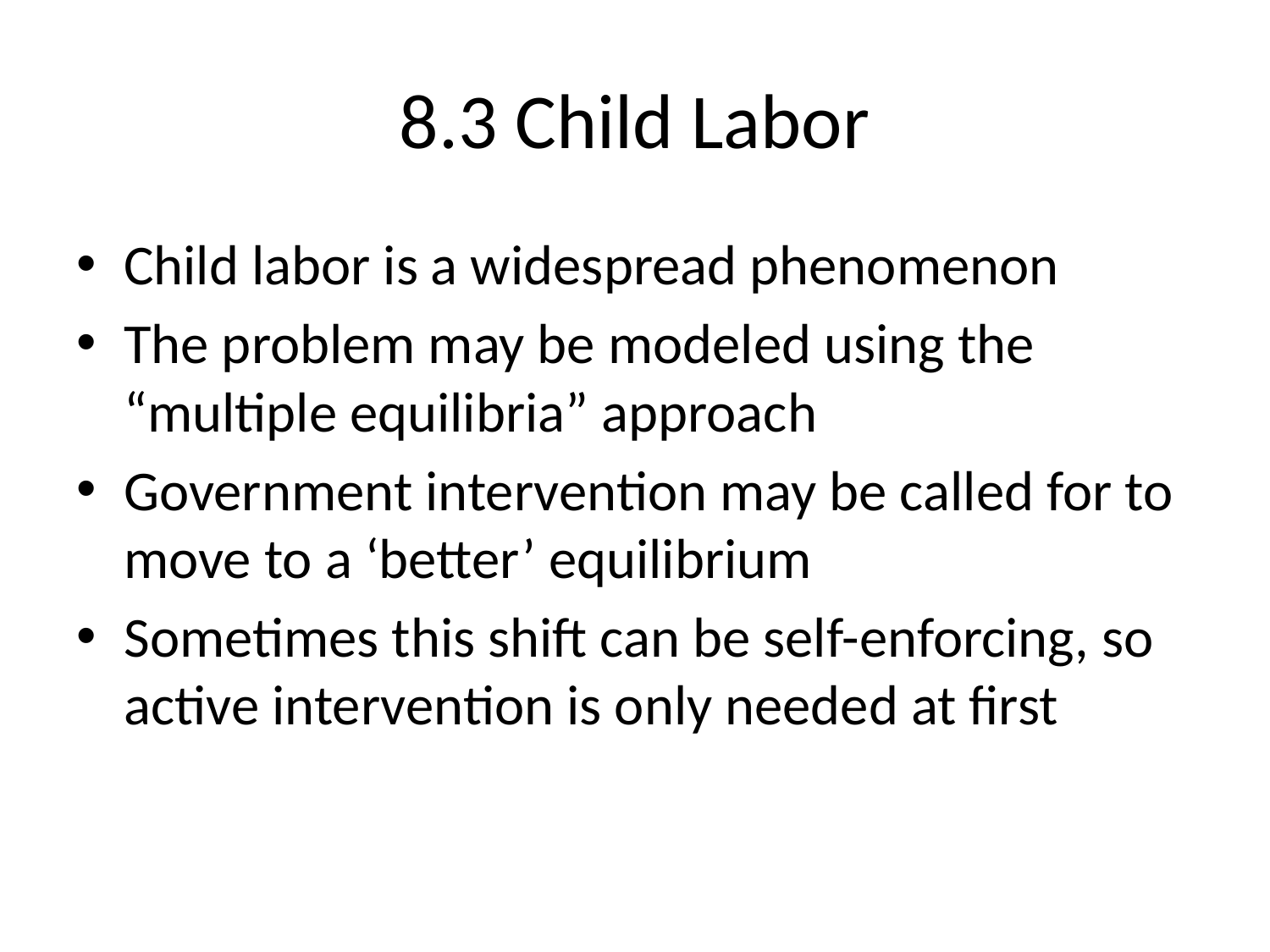

8.3 Child Labor
Child labor is a widespread phenomenon
The problem may be modeled using the “multiple equilibria” approach
Government intervention may be called for to move to a ‘better’ equilibrium
Sometimes this shift can be self-enforcing, so active intervention is only needed at first